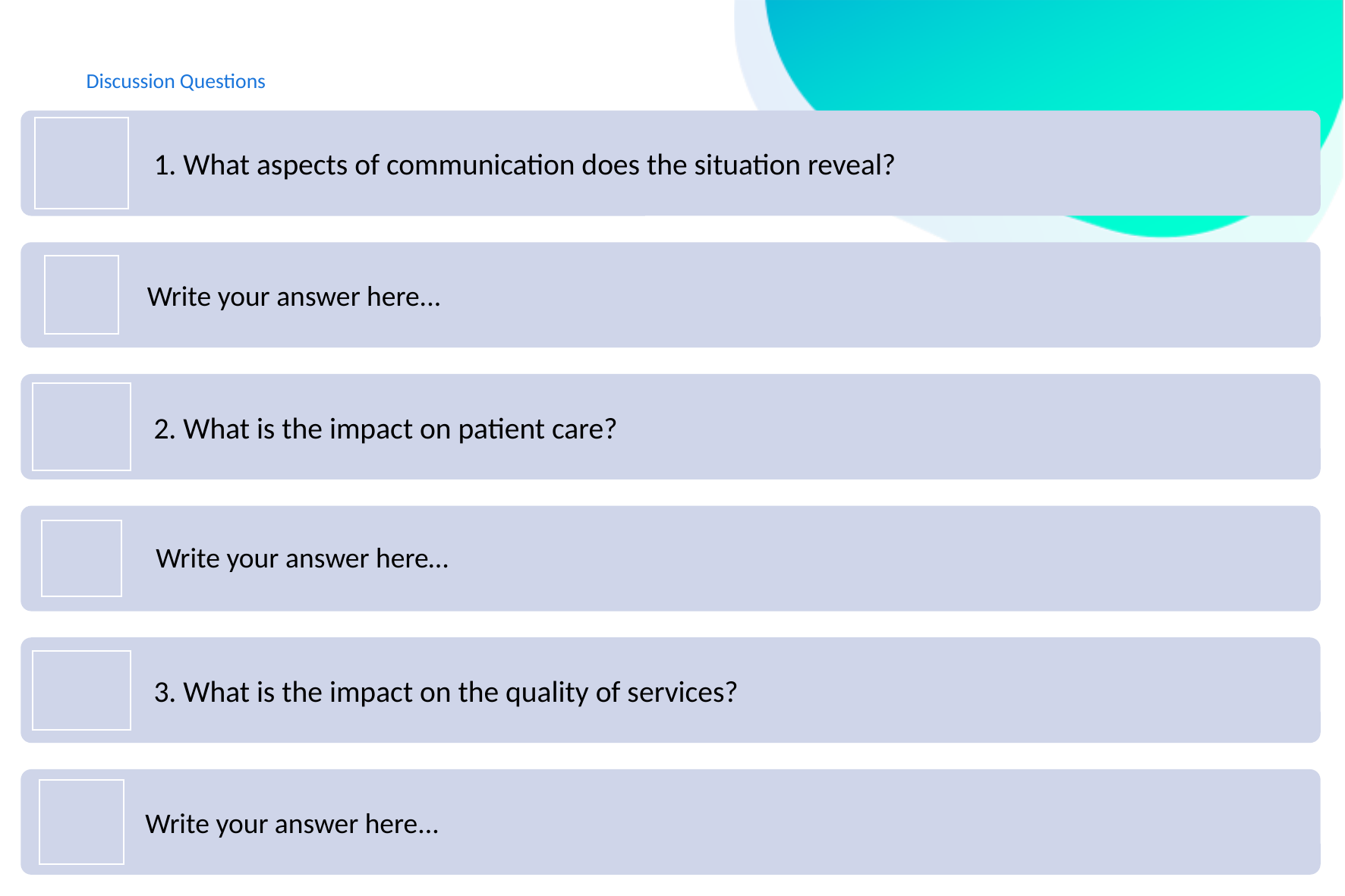

# Discussion Questions
1. What aspects of communication does the situation reveal?
Write your answer here...
2. What is the impact on patient care?

3. What is the impact on the quality of services?
Write your answer here...

Write your answer here…